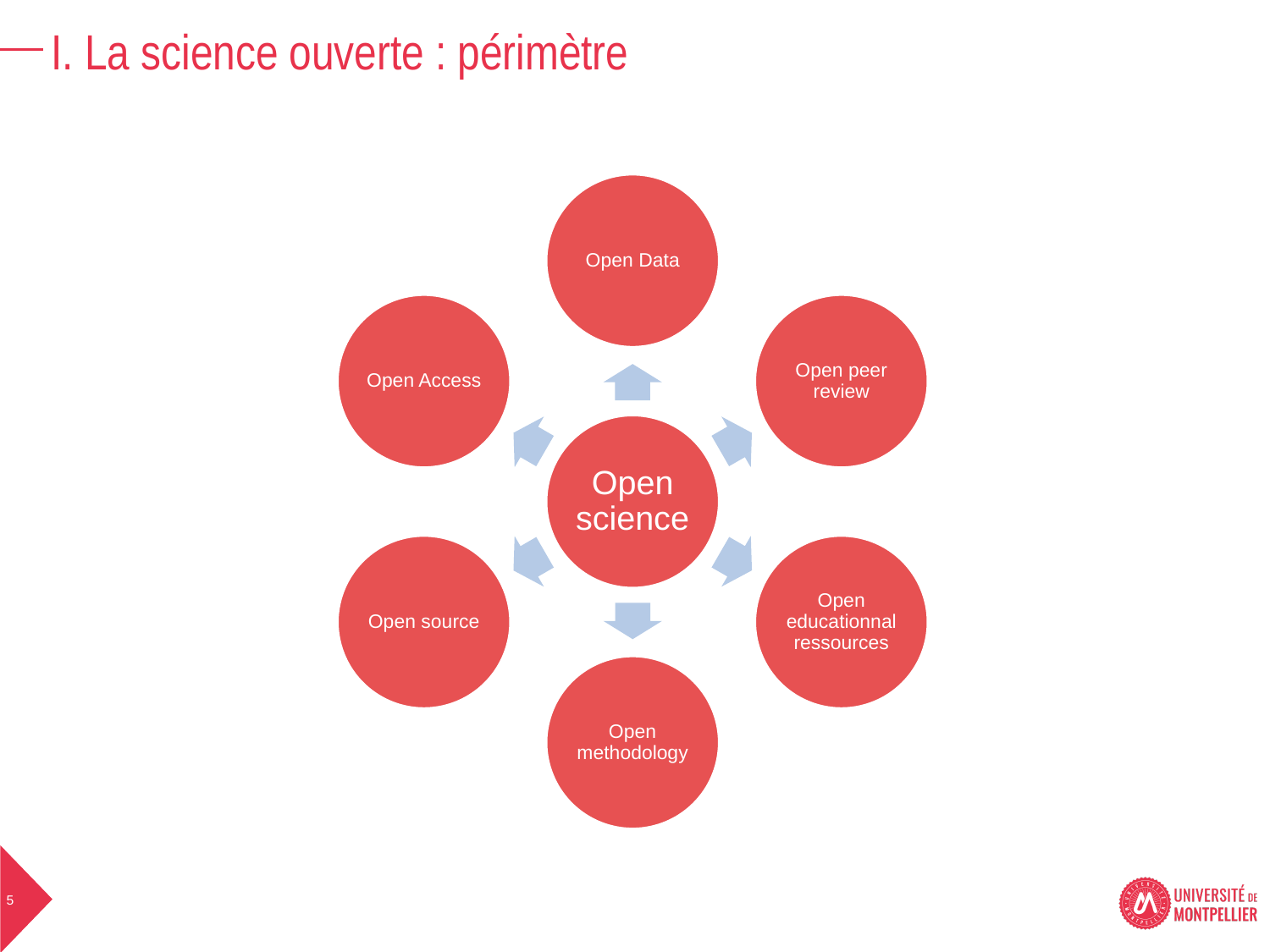

I. La science ouverte : périmètre
Open science

Open Data

Open peer review

Open educationnal ressources

Open methodology

Open source

Open Access

5